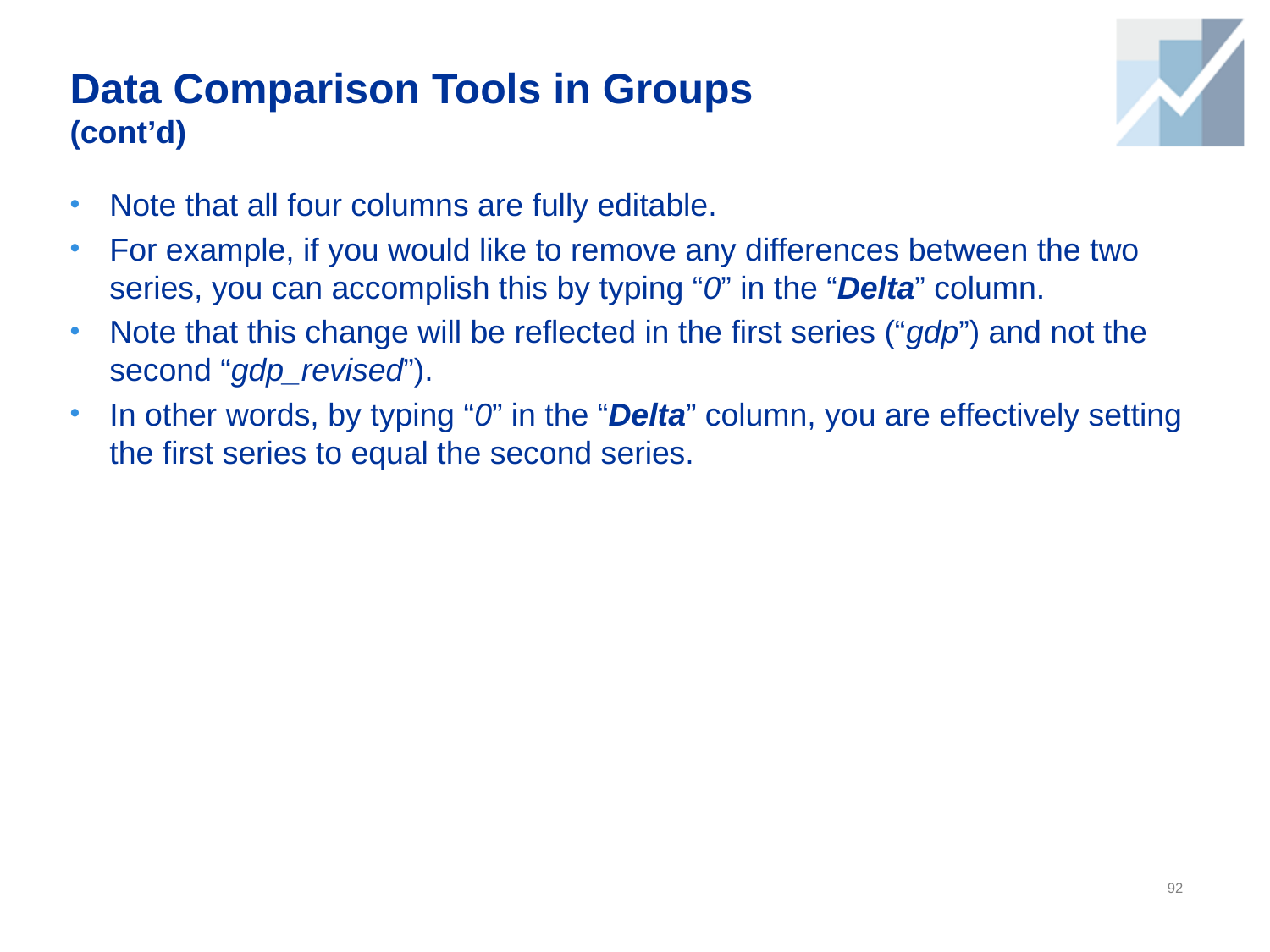

Data Comparison Tools in Groups
(cont’d)
Note that all four columns are fully editable.
For example, if you would like to remove any differences between the two series, you can accomplish this by typing “0” in the “Delta” column.
Note that this change will be reflected in the first series (“gdp”) and not the second “gdp_revised”).
In other words, by typing “0” in the “Delta” column, you are effectively setting the first series to equal the second series.
92